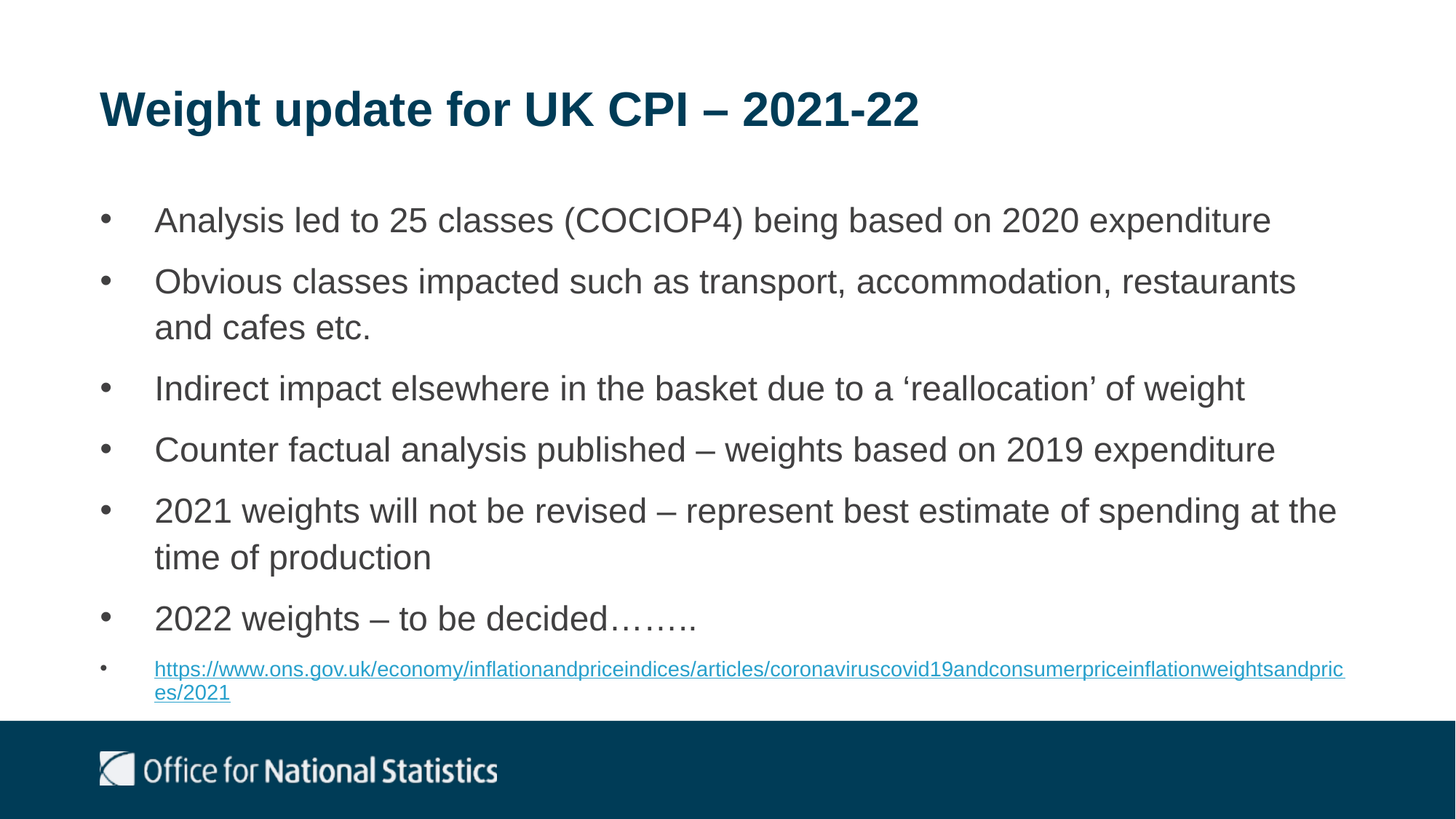

# Weight update for UK CPI – 2021-22
Analysis led to 25 classes (COCIOP4) being based on 2020 expenditure
Obvious classes impacted such as transport, accommodation, restaurants and cafes etc.
Indirect impact elsewhere in the basket due to a ‘reallocation’ of weight
Counter factual analysis published – weights based on 2019 expenditure
2021 weights will not be revised – represent best estimate of spending at the time of production
2022 weights – to be decided……..
https://www.ons.gov.uk/economy/inflationandpriceindices/articles/coronaviruscovid19andconsumerpriceinflationweightsandprices/2021